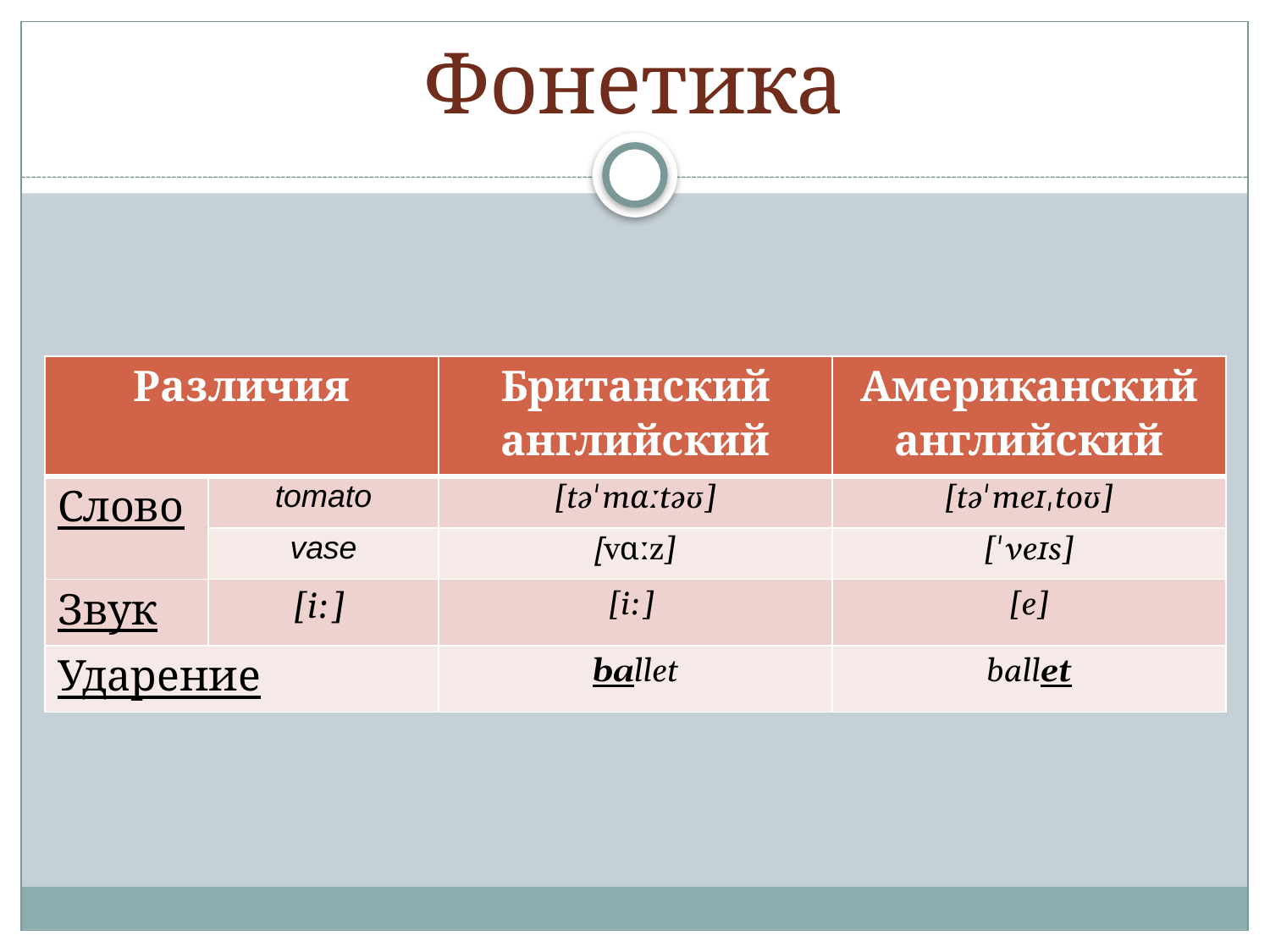

# Фонетика
| Различия |  | Британский английский | Американский английский |
| --- | --- | --- | --- |
| Слово | tomato | [təˈmɑːtəʊ] | [təˈmeɪˌtoʊ] |
|  | vase | [vɑːz] | [ˈveɪs] |
| Звук | [i:] | [i:] | [e] |
| Ударение |  | ballet | ballet |